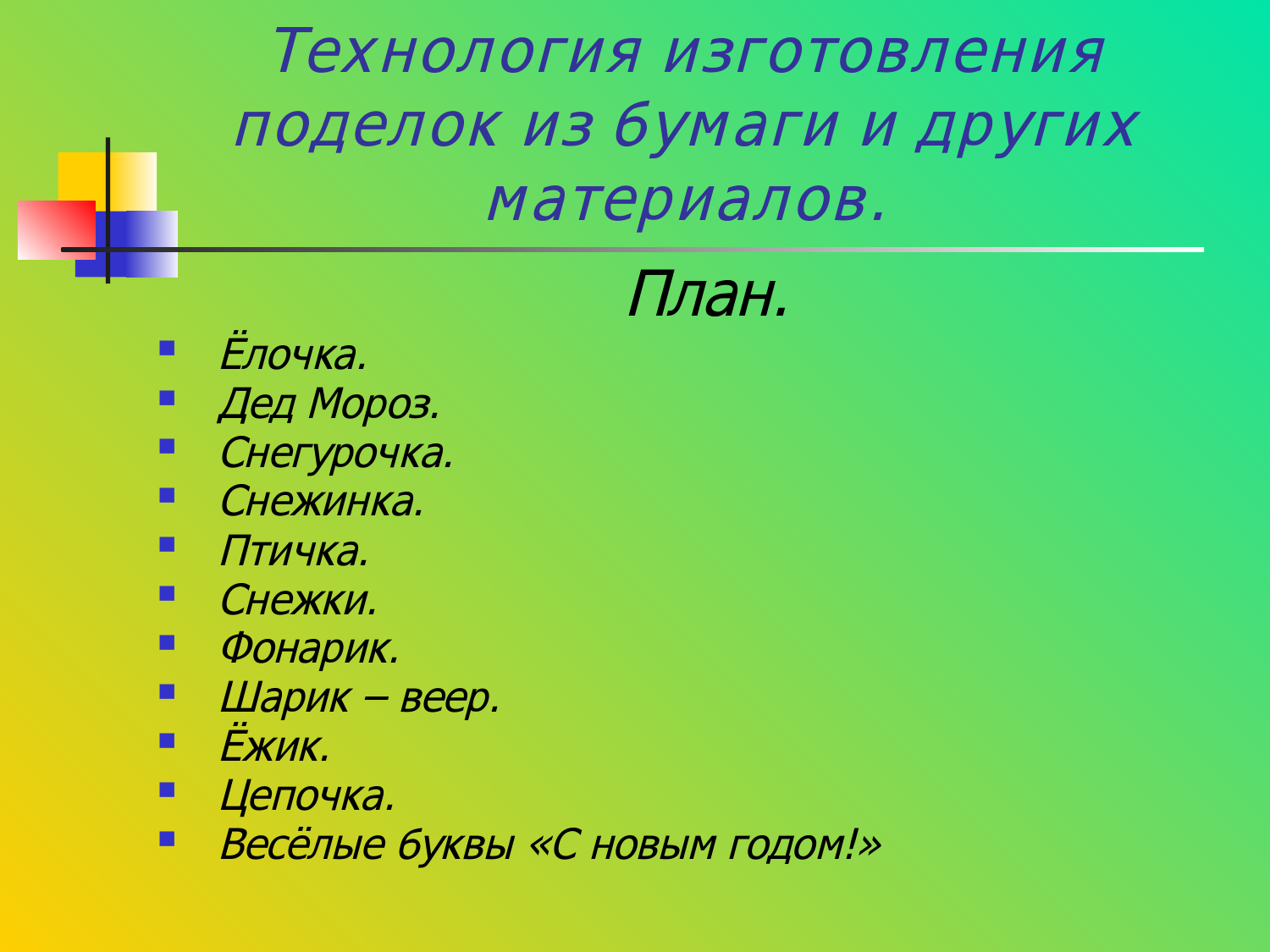

# Технология изготовления поделок из бумаги и других материалов.

План.
 Ёлочка.
 Дед Мороз.
 Снегурочка.
 Снежинка.
 Птичка.
 Снежки.
 Фонарик.
 Шарик – веер.
 Ёжик.
 Цепочка.
 Весёлые буквы «С новым годом!»